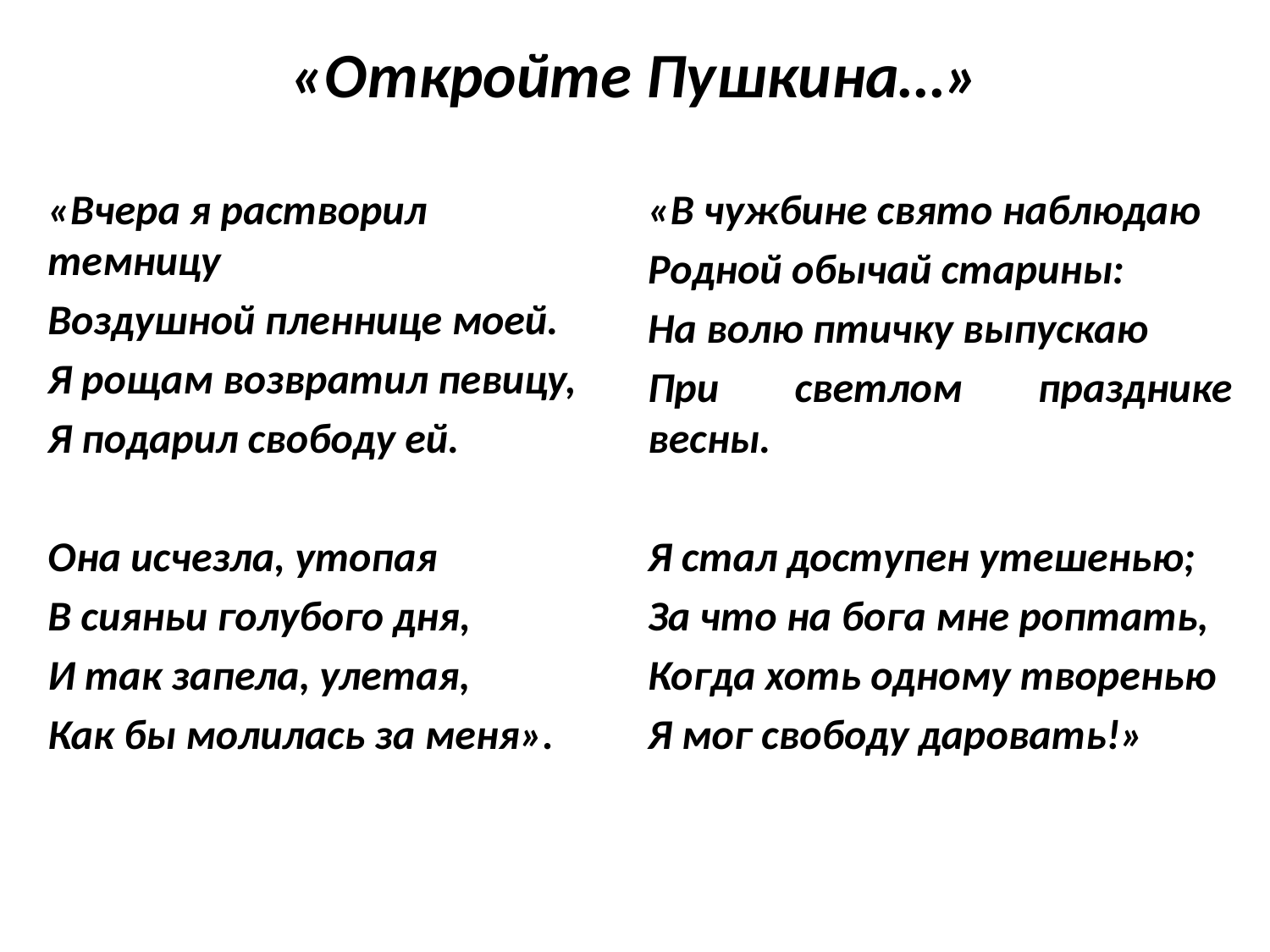

# «Откройте Пушкина…»
«Вчера я растворил темницу
Воздушной пленнице моей.
Я рощам возвратил певицу,
Я подарил свободу ей.

Она исчезла, утопая
В сияньи голубого дня,
И так запела, улетая,
Как бы молилась за меня».
«В чужбине свято наблюдаю
Родной обычай старины:
На волю птичку выпускаю
При светлом празднике весны.

Я стал доступен утешенью;
За что на бога мне роптать,
Когда хоть одному творенью
Я мог свободу даровать!»